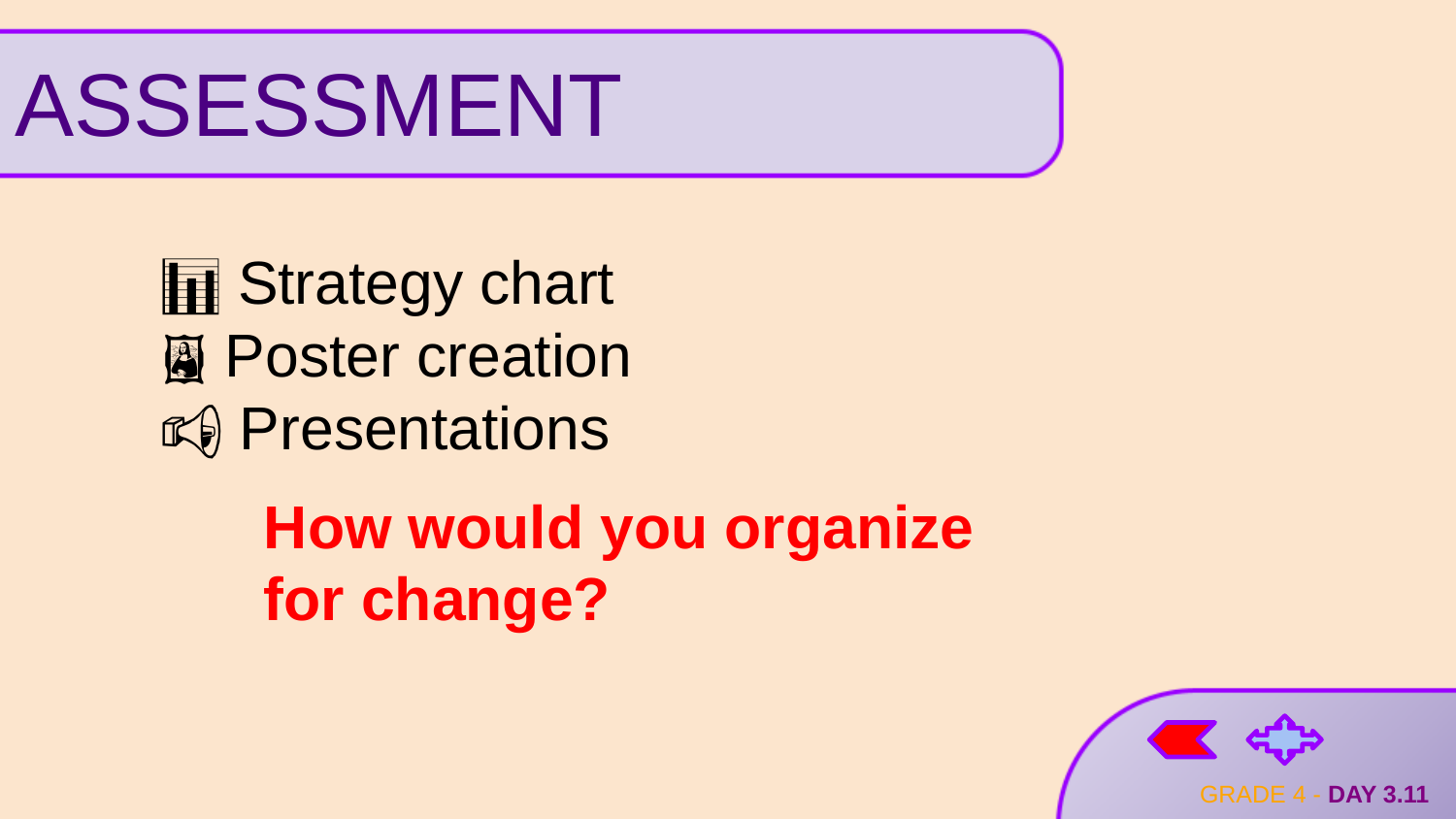

# ASSESSMENT

📊 Strategy chart
🖼 Poster creation
📢 Presentations
How would you organize
for change?

GRADE 4 - DAY 3.11